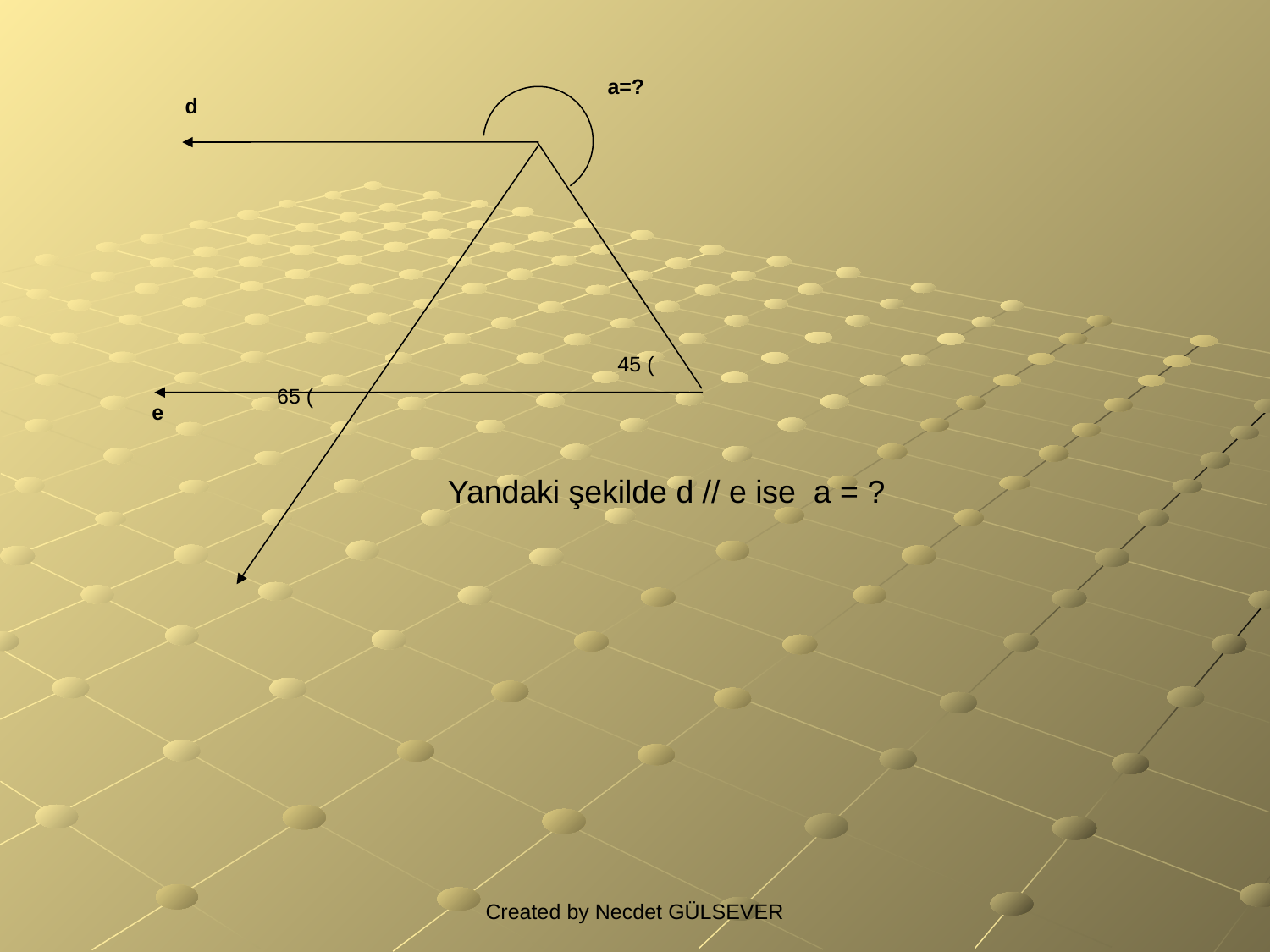

#

   a=?
   d

45 (
65 (
  e

Yandaki şekilde d // e ise  a = ?
Created by Necdet GÜLSEVER